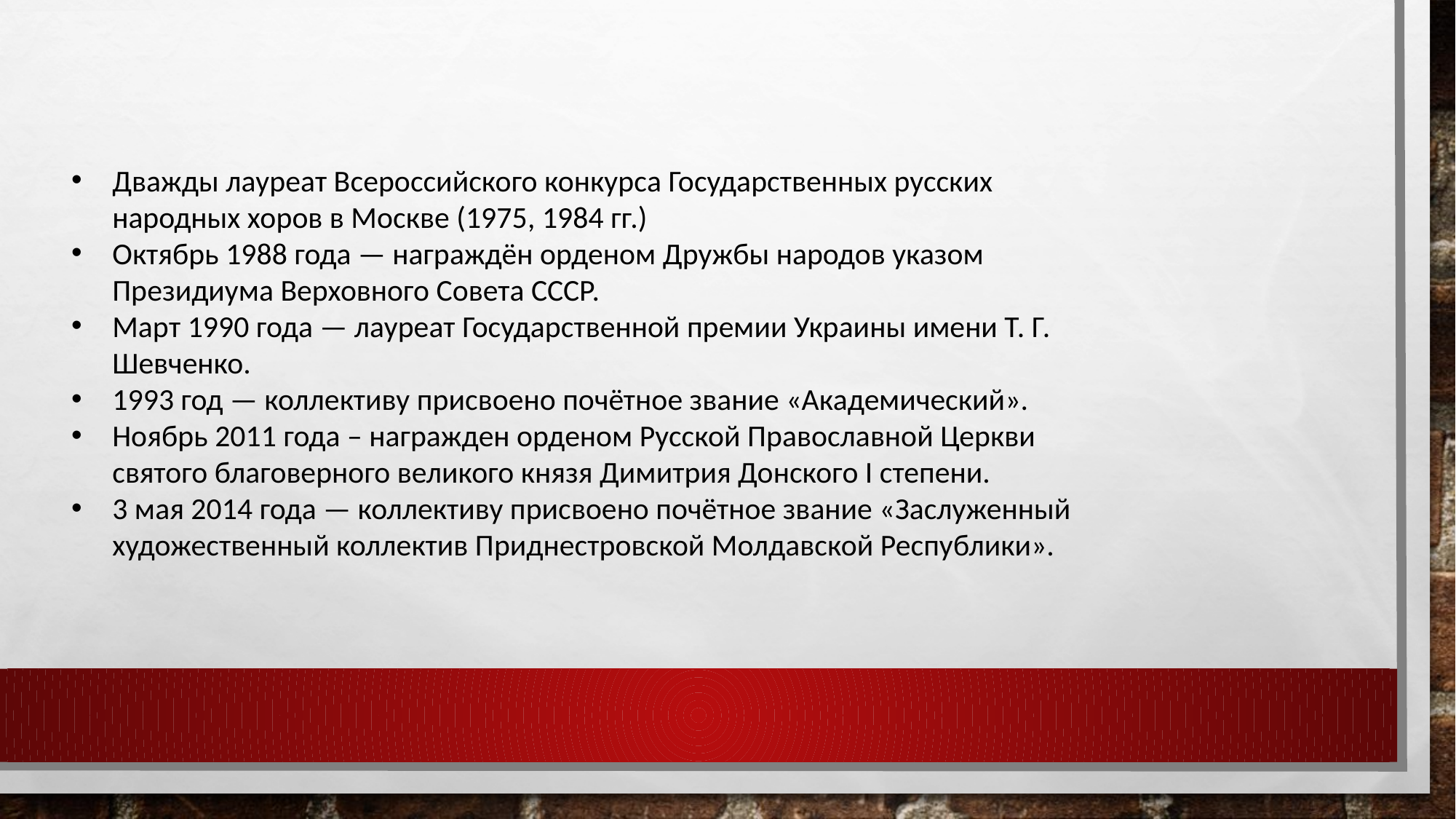

Дважды лауреат Всероссийского конкурса Государственных русских народных хоров в Москве (1975, 1984 гг.)
Октябрь 1988 года — награждён орденом Дружбы народов указом Президиума Верховного Совета СССР.
Март 1990 года — лауреат Государственной премии Украины имени Т. Г. Шевченко.
1993 год — коллективу присвоено почётное звание «Академический».
Ноябрь 2011 года – награжден орденом Русской Православной Церкви святого благоверного великого князя Димитрия Донского I степени.
3 мая 2014 года — коллективу присвоено почётное звание «Заслуженный художественный коллектив Приднестровской Молдавской Республики».